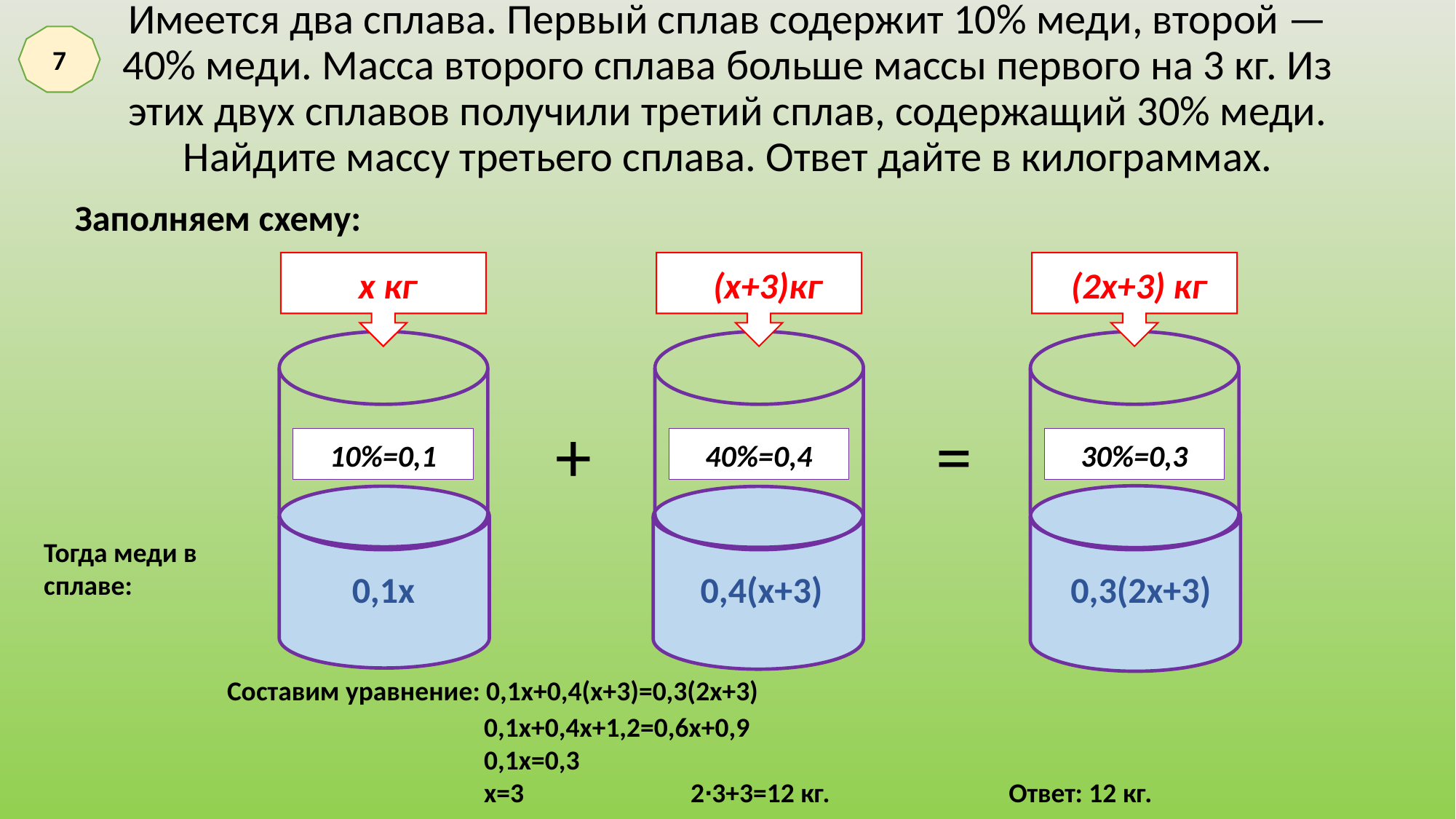

7
# Име­ет­ся два спла­ва. Пер­вый сплав со­дер­жит 10% меди, вто­рой — 40% меди. Масса вто­ро­го спла­ва боль­ше массы пер­во­го на 3 кг. Из этих двух спла­вов по­лу­чи­ли тре­тий сплав, со­дер­жа­щий 30% меди. Най­ди­те массу тре­тье­го спла­ва. Ответ дайте в ки­ло­грам­мах.
Заполняем схему:
5х кг
20(х+3)кг
5(2х+3) кг

=
+
10%=0,1
40%=0,4
30%=0,3

Тогда меди в сплаве:
0,4(х+3)
0,3(2х+3)
0,1х
Составим уравнение: 0,1х+0,4(х+3)=0,3(2х+3)
0,1х+0,4х+1,2=0,6х+0,9
0,1х=0,3
х=3                           2∙3+3=12 кг.                             Ответ: 12 кг.